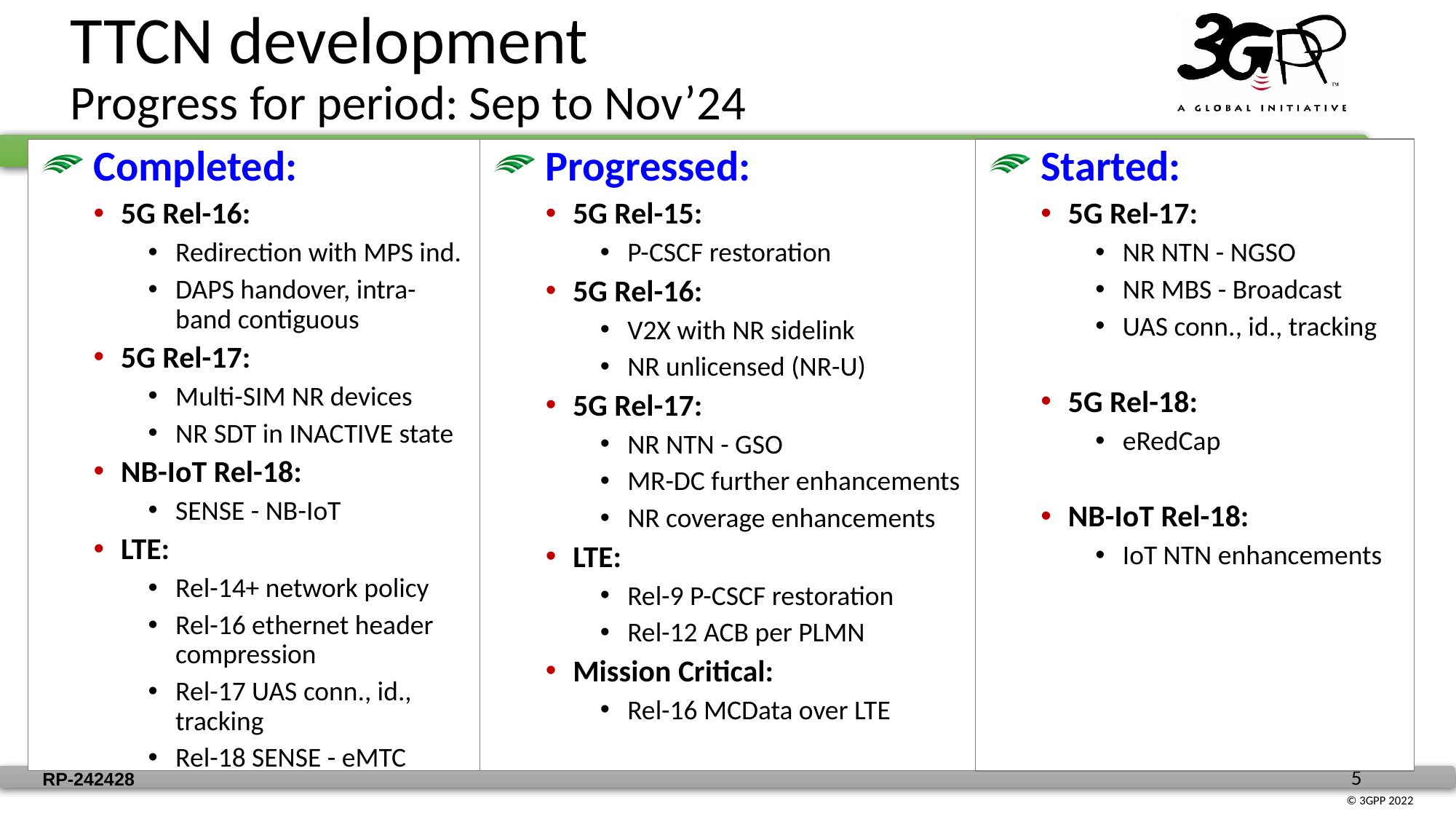

# TTCN development Progress for period: Sep to Nov’24
 Completed:
5G Rel-16:
Redirection with MPS ind.
DAPS handover, intra-band contiguous
5G Rel-17:
Multi-SIM NR devices
NR SDT in INACTIVE state
NB-IoT Rel-18:
SENSE - NB-IoT
LTE:
Rel-14+ network policy
Rel-16 ethernet header compression
Rel-17 UAS conn., id., tracking
Rel-18 SENSE - eMTC

 Progressed:
5G Rel-15:
P-CSCF restoration
5G Rel-16:
V2X with NR sidelink
NR unlicensed (NR-U)
5G Rel-17:
NR NTN - GSO
MR-DC further enhancements
NR coverage enhancements
LTE:
Rel-9 P-CSCF restoration
Rel-12 ACB per PLMN
Mission Critical:
Rel-16 MCData over LTE

 Started:
5G Rel-17:
NR NTN - NGSO
NR MBS - Broadcast
UAS conn., id., tracking

5G Rel-18:
eRedCap

NB-IoT Rel-18:
IoT NTN enhancements